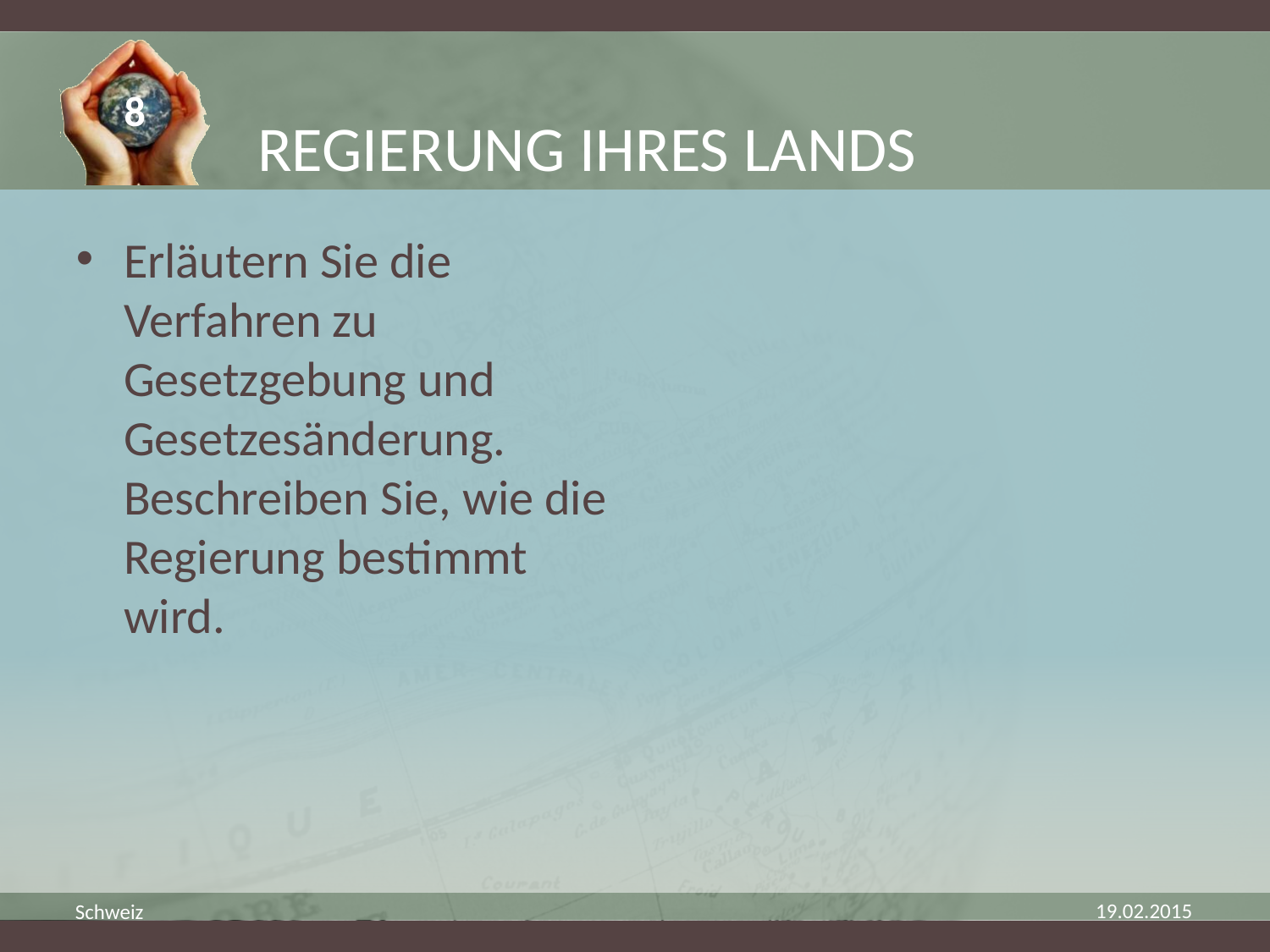

# Regierung Ihres Lands
8
Erläutern Sie die Verfahren zu Gesetzgebung und Gesetzesänderung. Beschreiben Sie, wie die Regierung bestimmt wird.

19.02.2015
Schweiz